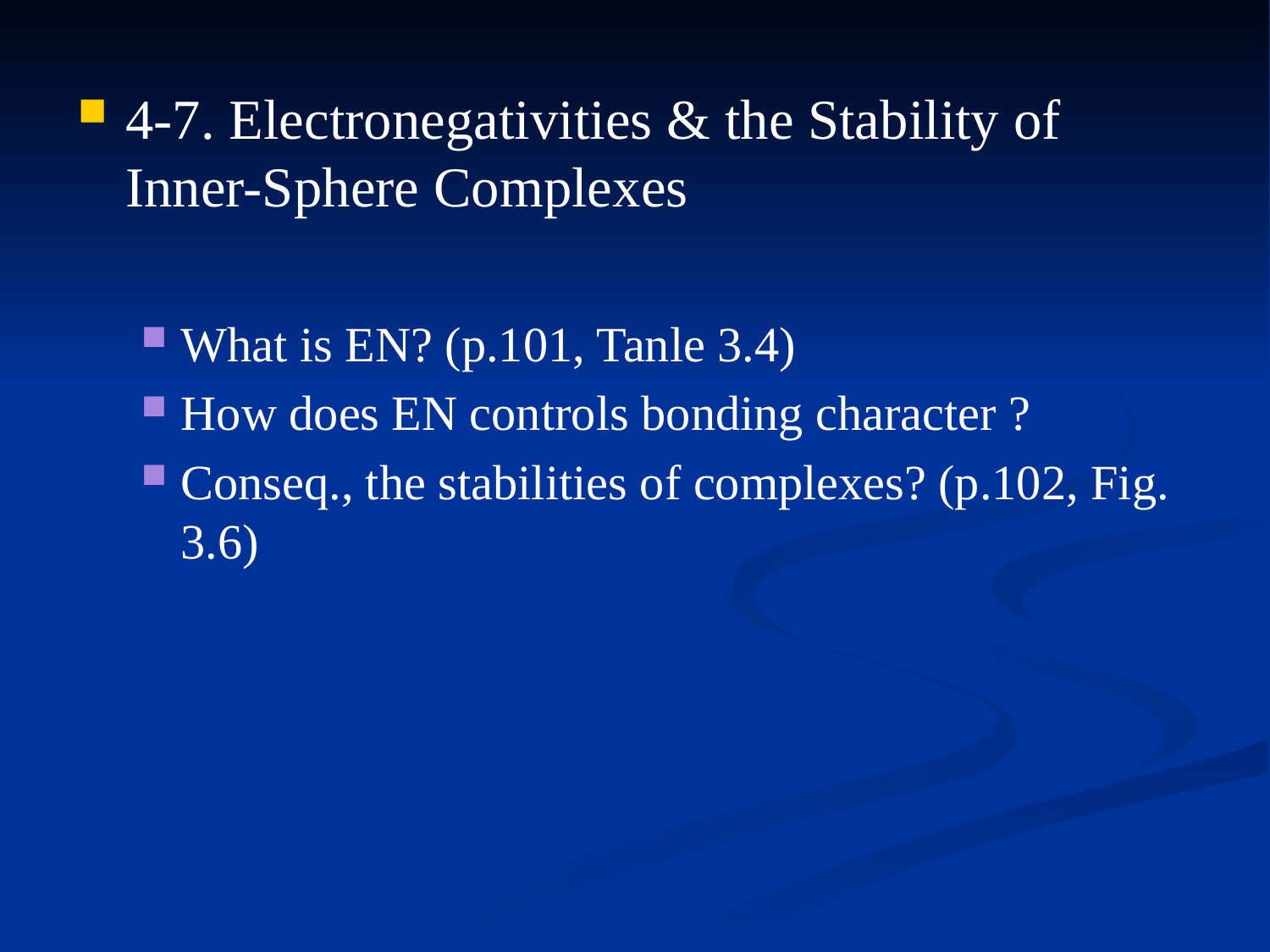

4-7. Electronegativities & the Stability of Inner-Sphere Complexes

What is EN? (p.101, Tanle 3.4)
How does EN controls bonding character ?
Conseq., the stabilities of complexes? (p.102, Fig. 3.6)